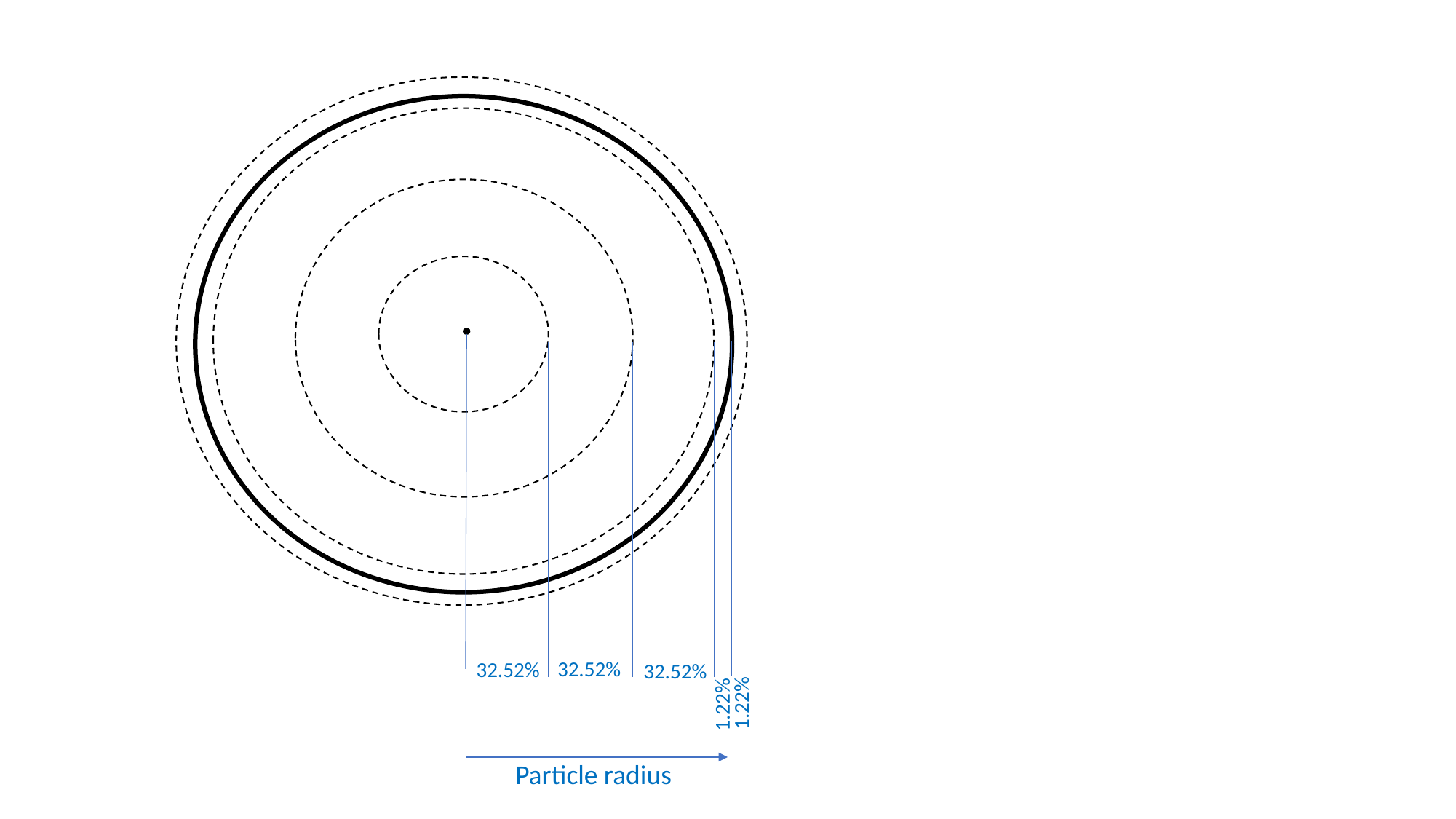

32.52%
32.52%
32.52%
1.22%
1.22%
Particle radius